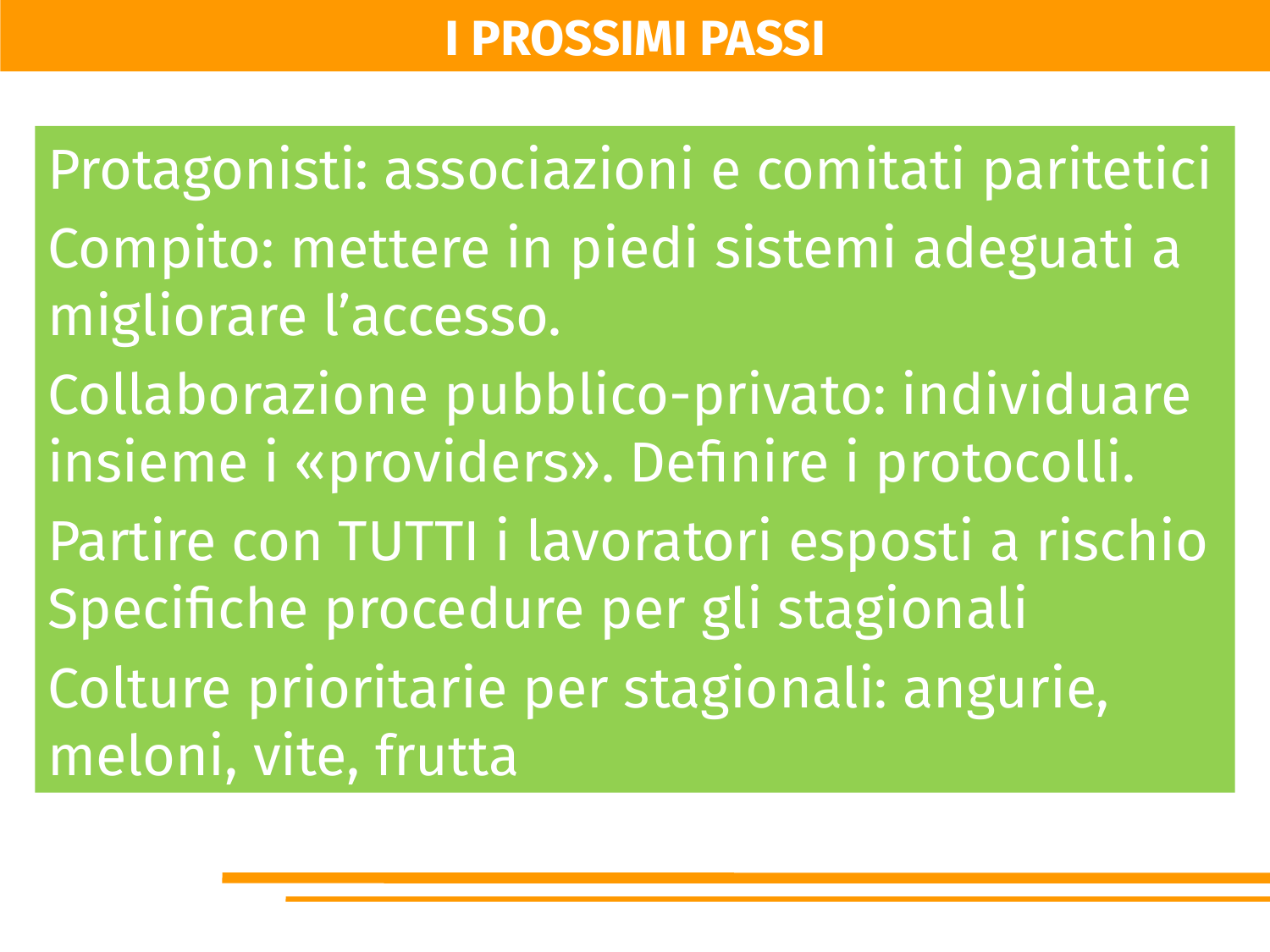

I PROSSIMI PASSI
Protagonisti: associazioni e comitati paritetici
Compito: mettere in piedi sistemi adeguati a migliorare l’accesso.
Collaborazione pubblico-privato: individuare insieme i «providers». Definire i protocolli.
Partire con TUTTI i lavoratori esposti a rischio Specifiche procedure per gli stagionali
Colture prioritarie per stagionali: angurie, meloni, vite, frutta